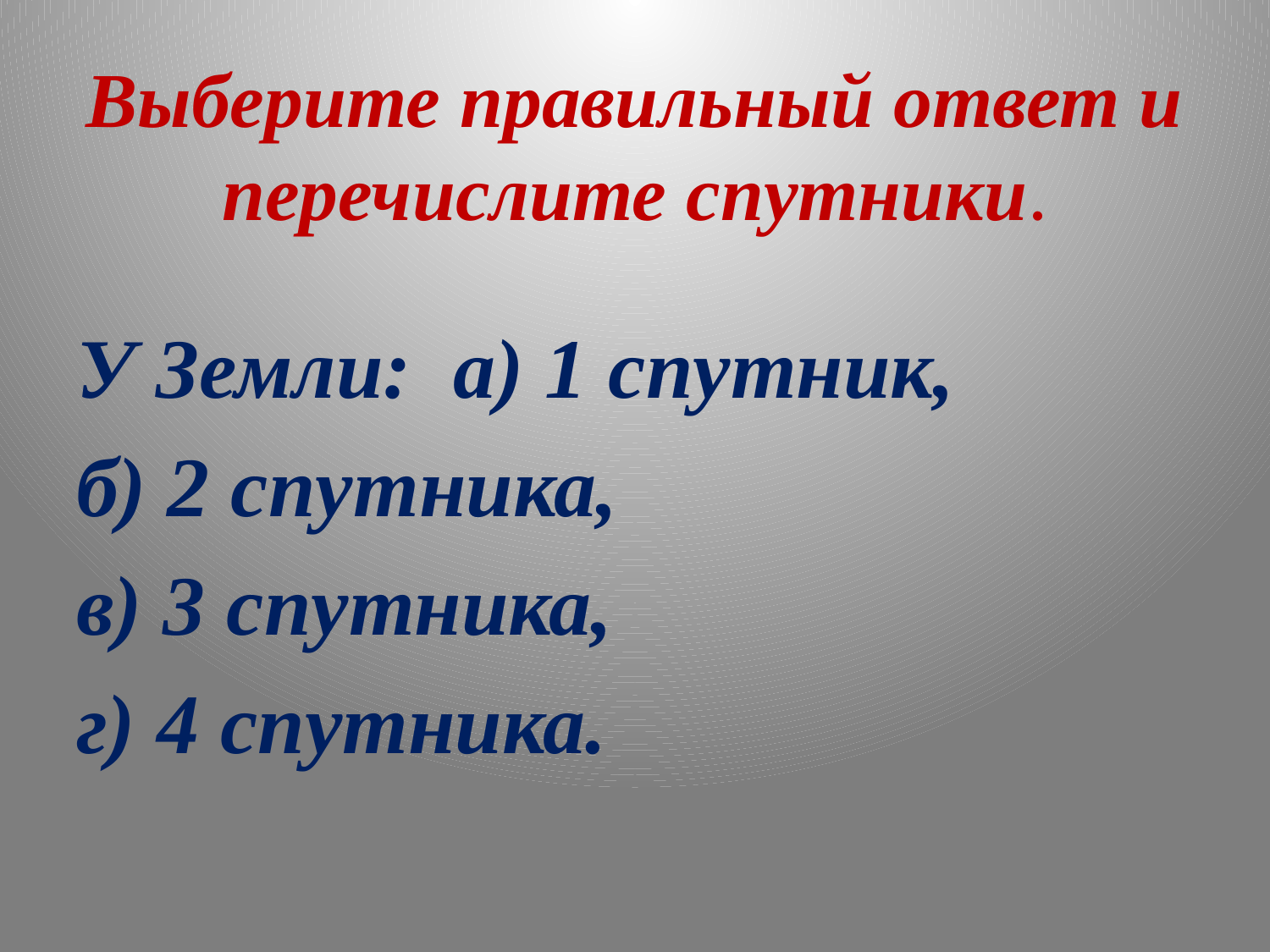

# Выберите правильный ответ и перечислите спутники.
У Земли:  а) 1 спутник,
б) 2 спутника,
в) 3 спутника,
г) 4 спутника.